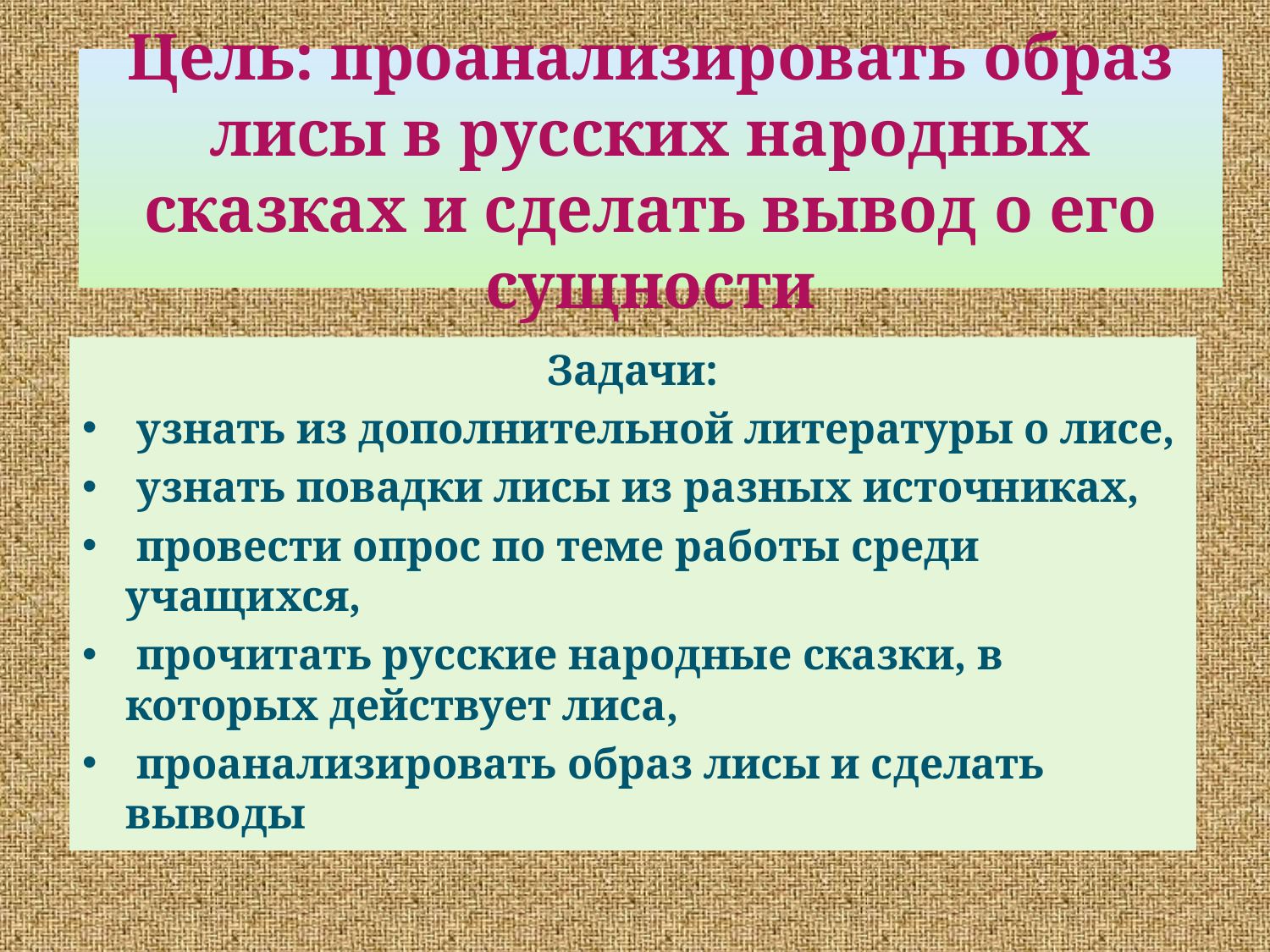

# Цель: проанализировать образ лисы в русских народных сказках и сделать вывод о его сущности
Задачи:
 узнать из дополнительной литературы о лисе,
 узнать повадки лисы из разных источниках,
 провести опрос по теме работы среди учащихся,
 прочитать русские народные сказки, в которых действует лиса,
 проанализировать образ лисы и сделать выводы